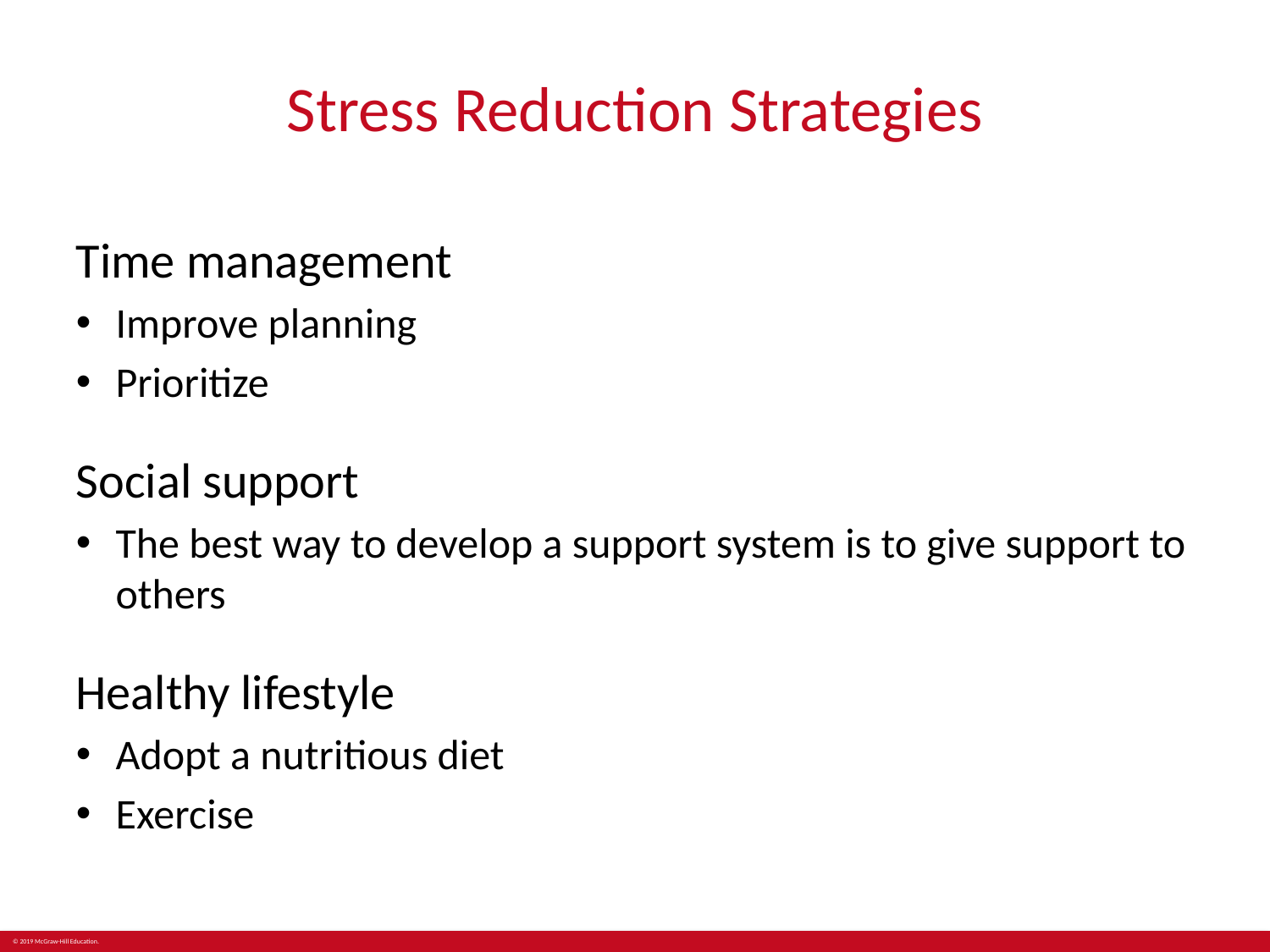

# Stress Reduction Strategies
Time management
Improve planning
Prioritize
Social support
The best way to develop a support system is to give support to others
Healthy lifestyle
Adopt a nutritious diet
Exercise